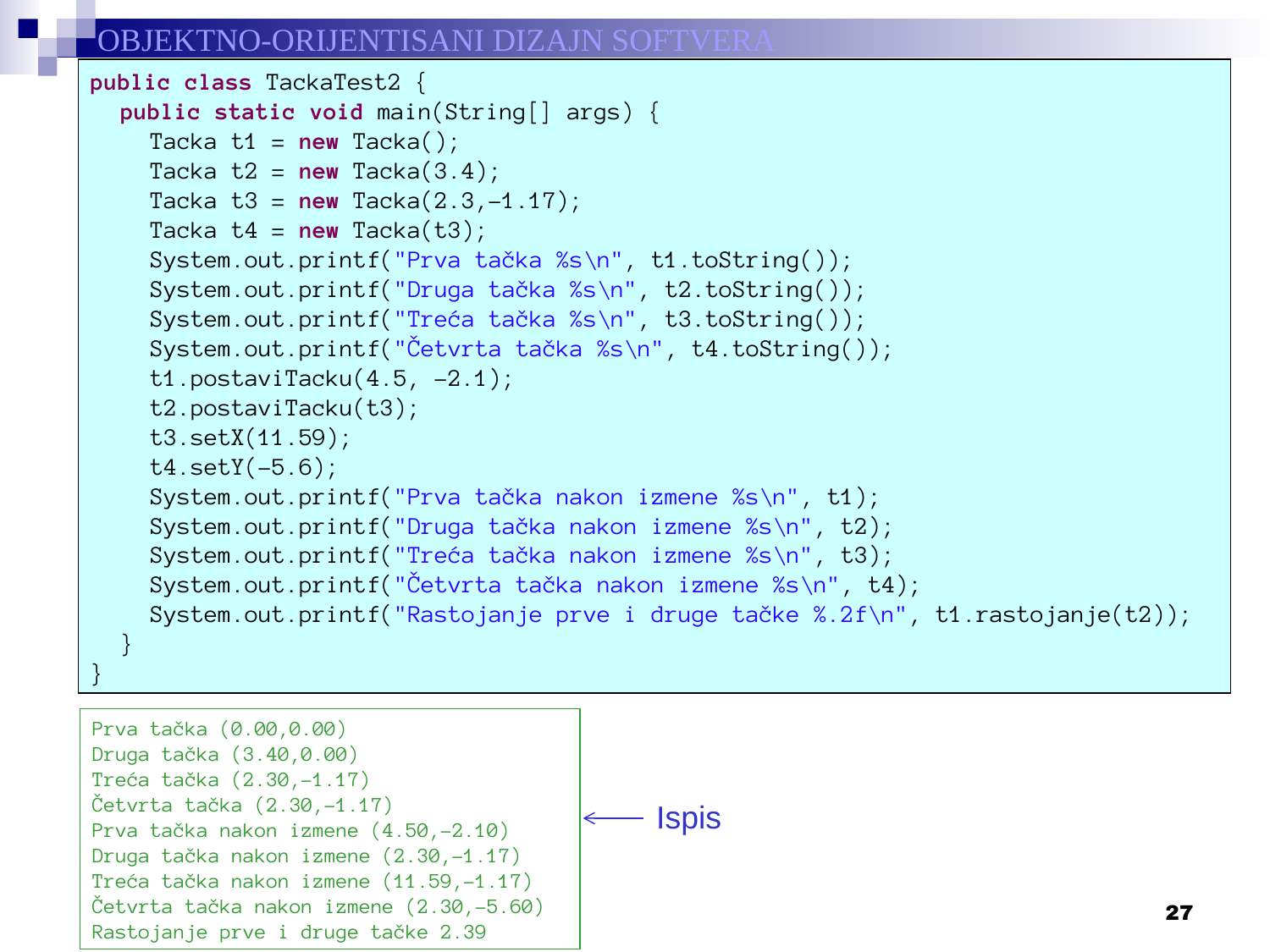

public class TackaTest2 {
	public static void main(String[] args) {
		Tacka t1 = new Tacka();
		Tacka t2 = new Tacka(3.4);
		Tacka t3 = new Tacka(2.3,-1.17);
		Tacka t4 = new Tacka(t3);
		System.out.printf("Prva tačka %s\n", t1.toString());
		System.out.printf("Druga tačka %s\n", t2.toString());
		System.out.printf("Treća tačka %s\n", t3.toString());
		System.out.printf("Četvrta tačka %s\n", t4.toString());
		t1.postaviTacku(4.5, -2.1);
		t2.postaviTacku(t3);
		t3.setX(11.59);
		t4.setY(-5.6);
		System.out.printf("Prva tačka nakon izmene %s\n", t1);
		System.out.printf("Druga tačka nakon izmene %s\n", t2);
		System.out.printf("Treća tačka nakon izmene %s\n", t3);
		System.out.printf("Četvrta tačka nakon izmene %s\n", t4);
		System.out.printf("Rastojanje prve i druge tačke %.2f\n", t1.rastojanje(t2));
	}
}
Prva tačka (0.00,0.00)
Druga tačka (3.40,0.00)
Treća tačka (2.30,-1.17)
Četvrta tačka (2.30,-1.17)
Prva tačka nakon izmene (4.50,-2.10)
Druga tačka nakon izmene (2.30,-1.17)
Treća tačka nakon izmene (11.59,-1.17)
Četvrta tačka nakon izmene (2.30,-5.60)
Rastojanje prve i druge tačke 2.39
Ispis
27